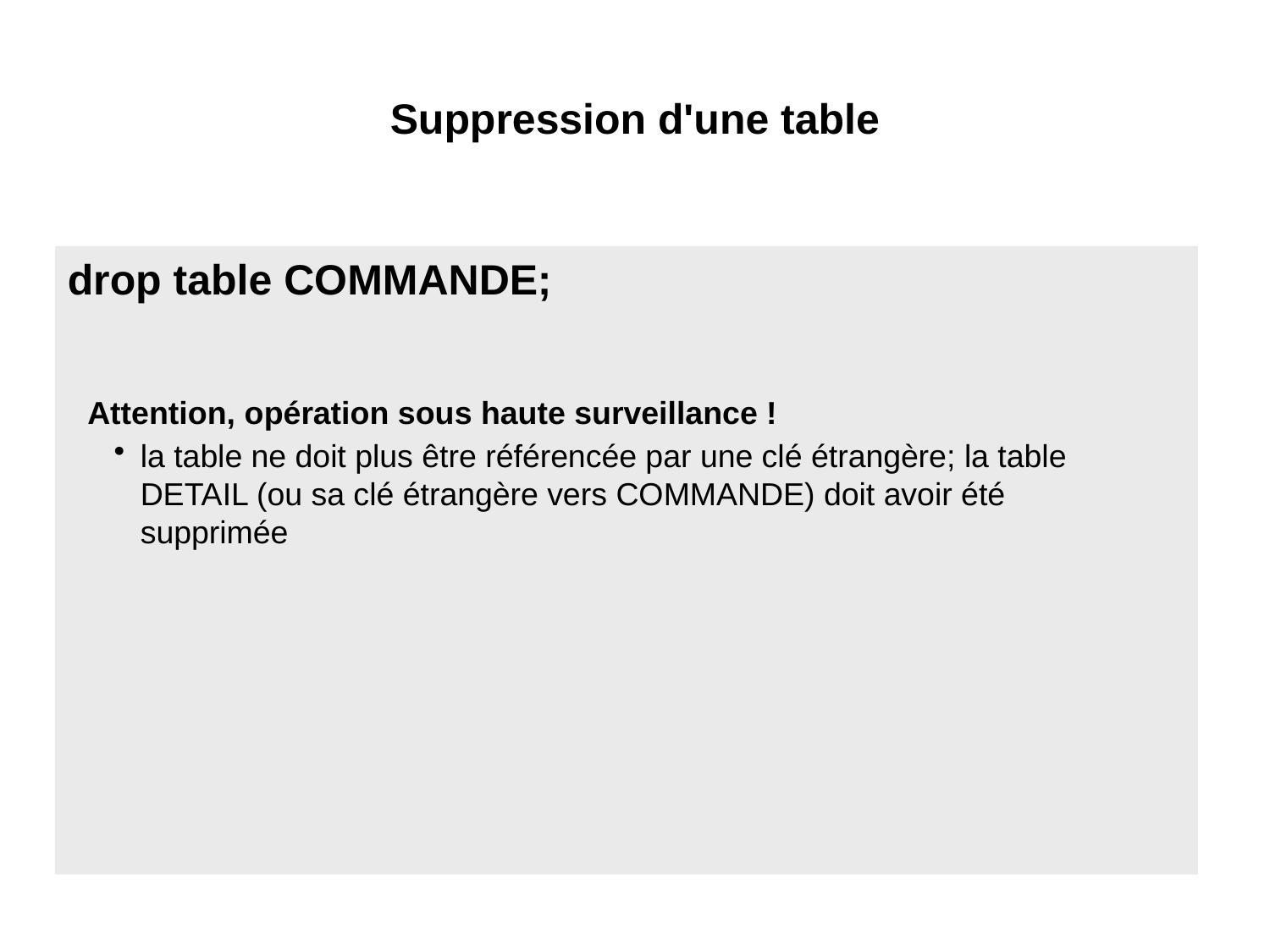

# Suppression d'une table
drop table COMMANDE;

Attention, opération sous haute surveillance !
la table ne doit plus être référencée par une clé étrangère; la table DETAIL (ou sa clé étrangère vers COMMANDE) doit avoir été supprimée